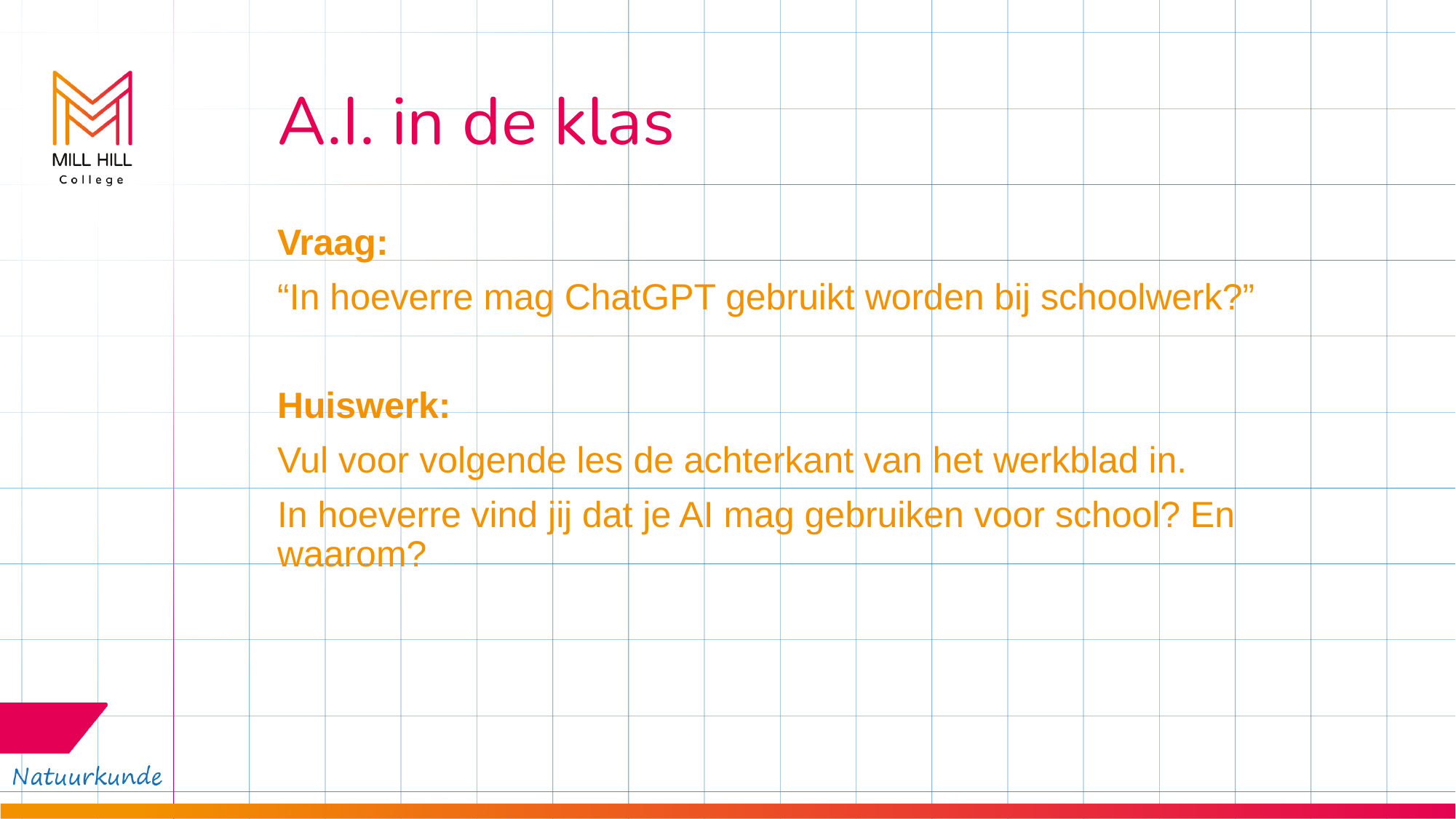

# A.I. in de klas
Vraag:
“In hoeverre mag ChatGPT gebruikt worden bij schoolwerk?”

Huiswerk:
Vul voor volgende les de achterkant van het werkblad in.
In hoeverre vind jij dat je AI mag gebruiken voor school? En waarom?